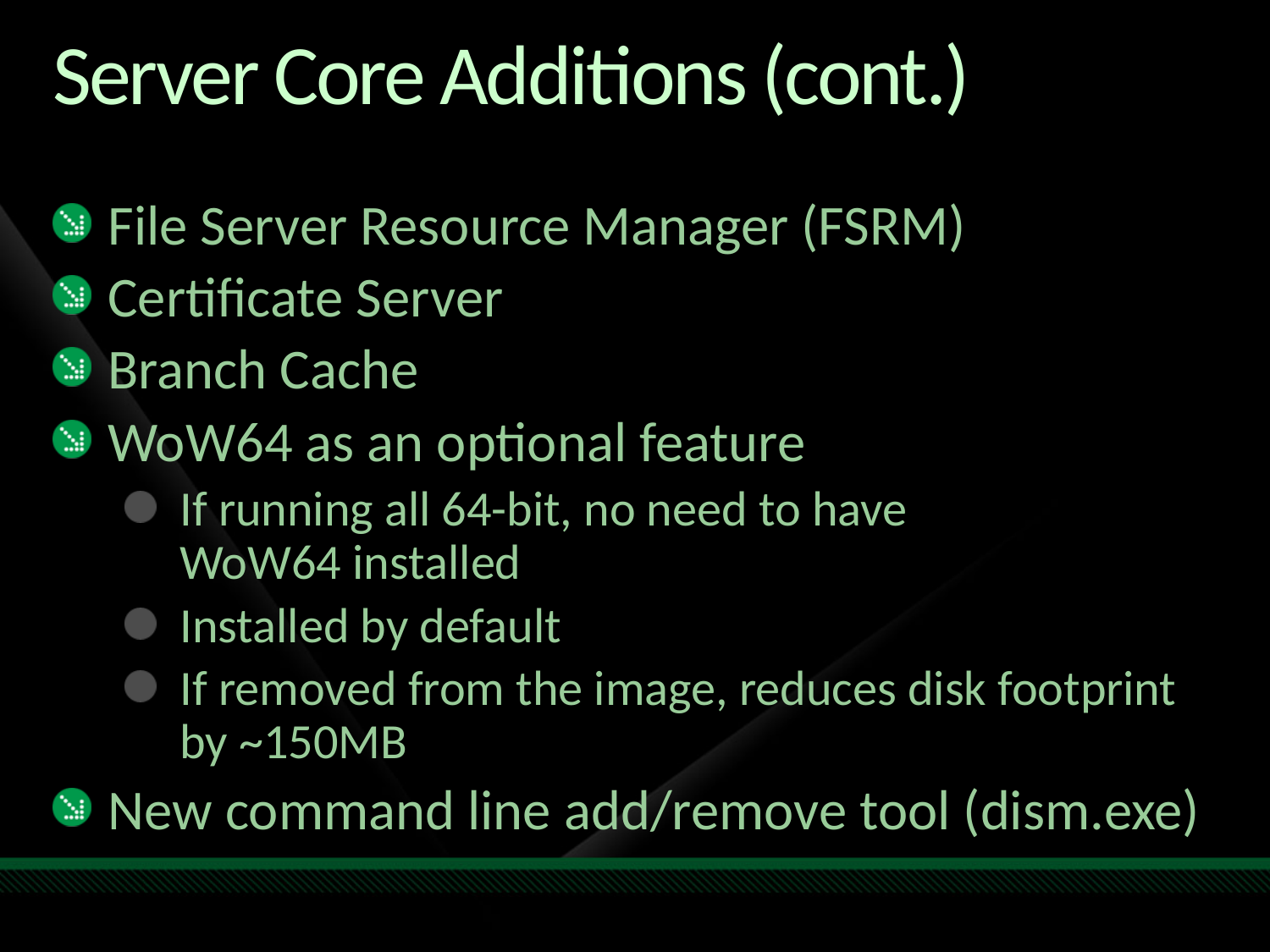

# Server Core Additions (cont.)
File Server Resource Manager (FSRM)
Certificate Server
Branch Cache
WoW64 as an optional feature
If running all 64-bit, no need to have
WoW64 installed
Installed by default
If removed from the image, reduces disk footprint by ~150MB
New command line add/remove tool (dism.exe)